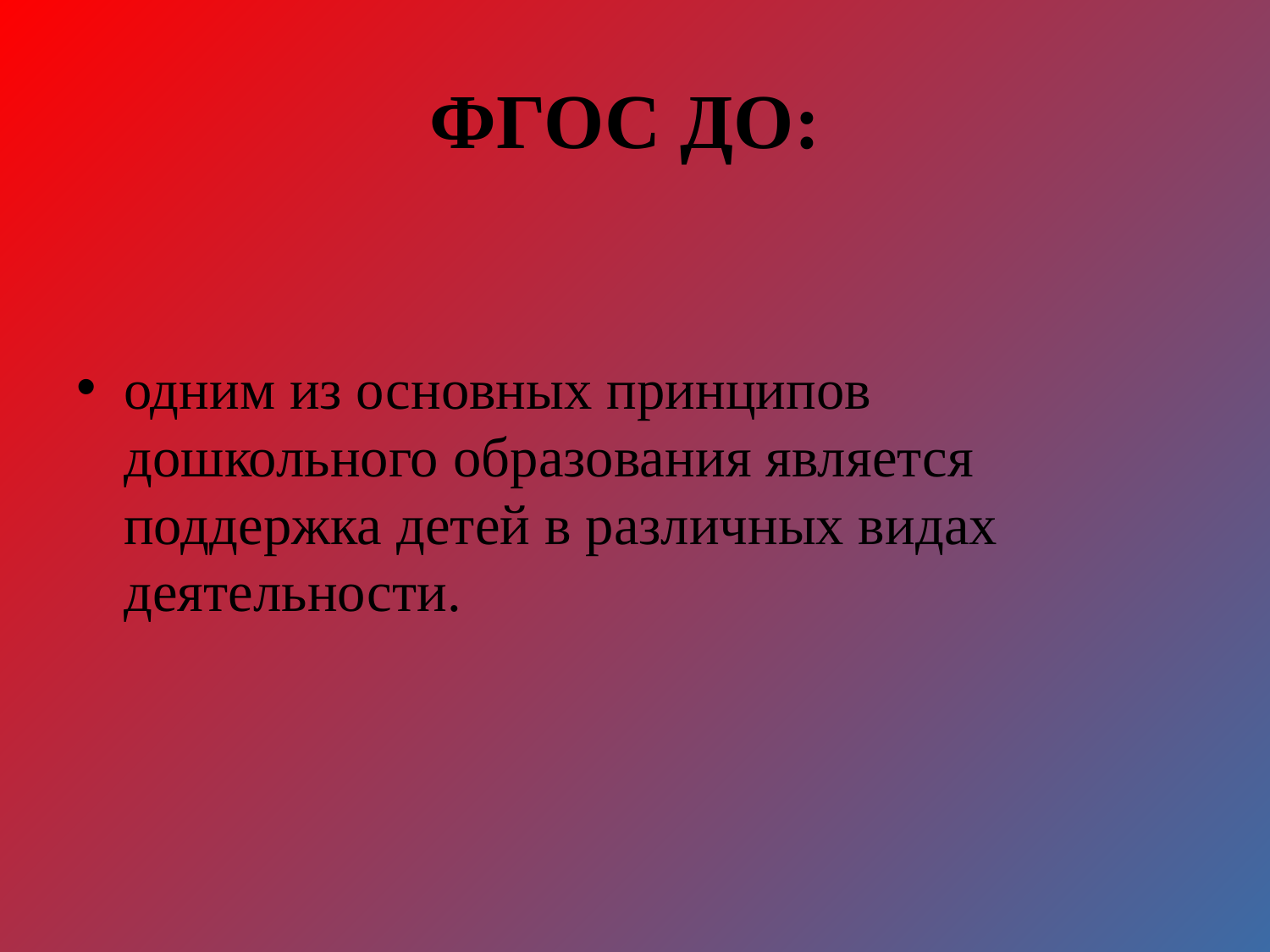

# ФГОС ДО:
одним из основных принципов дошкольного образования является поддержка детей в различных видах деятельности.